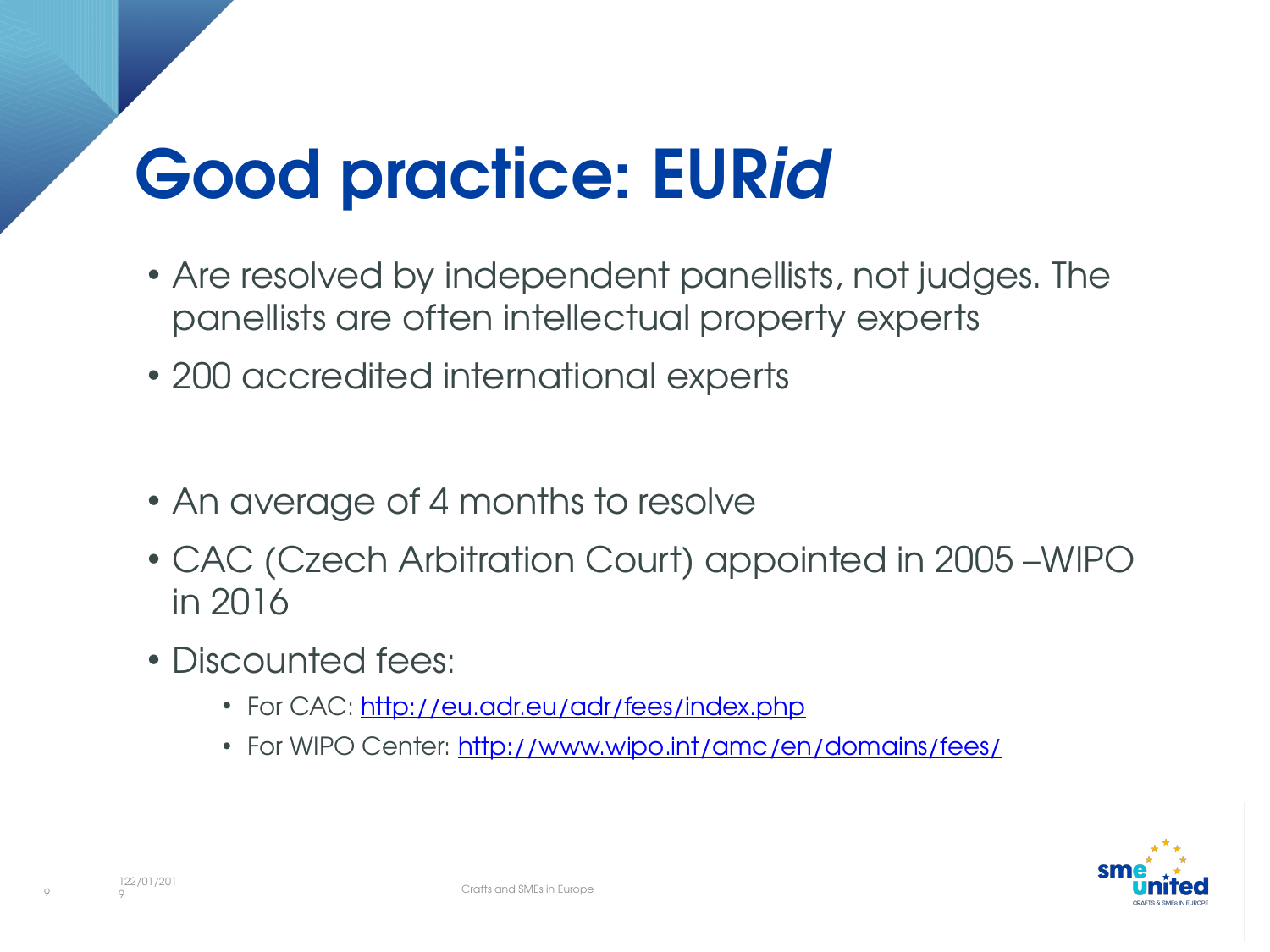

Good practice: EURid
Are resolved by independent panellists, not judges. The panellists are often intellectual property experts
200 accredited international experts

An average of 4 months to resolve
CAC (Czech Arbitration Court) appointed in 2005 –WIPO in 2016
Discounted fees:
For CAC: http://eu.adr.eu/adr/fees/index.php
For WIPO Center: http://www.wipo.int/amc/en/domains/fees/

Crafts and SMEs in Europe
9
122/01/2019